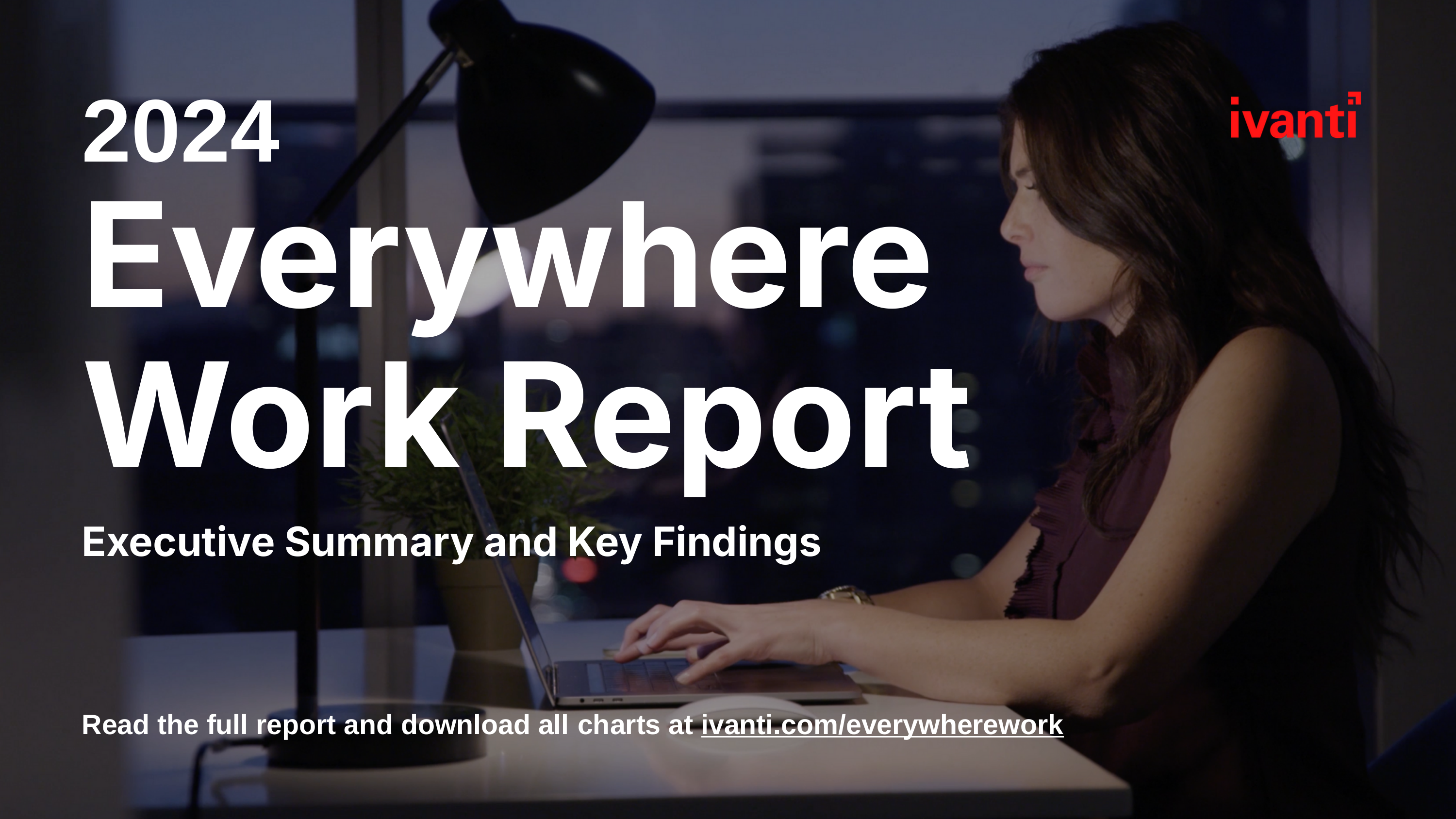

2024

Everywhere
Work Report
Executive Summary and Key Findings
Read the full report and download all ​charts at ivanti.com/everywherework